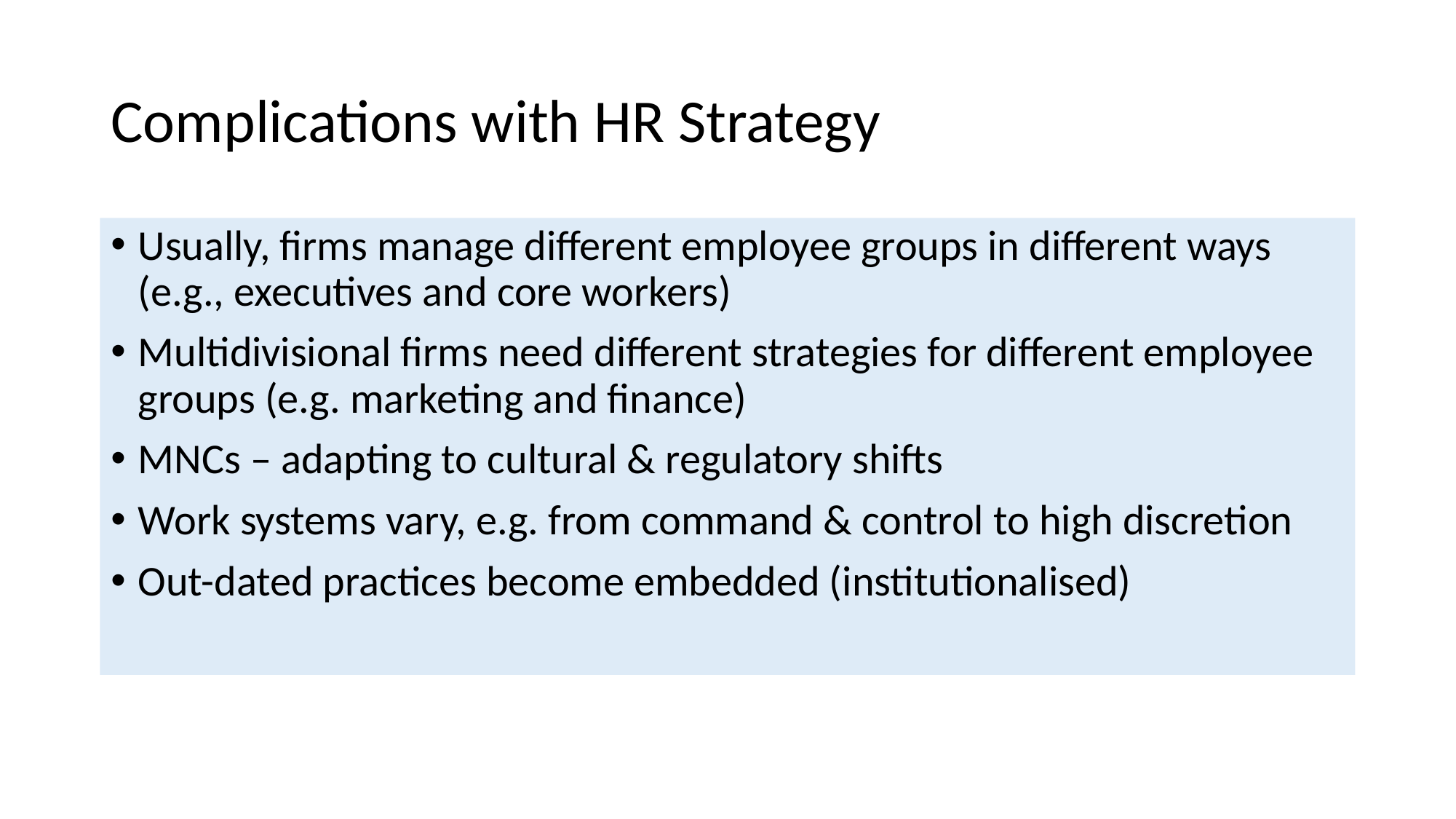

# Complications with HR Strategy
Usually, firms manage different employee groups in different ways (e.g., executives and core workers)
Multidivisional firms need different strategies for different employee groups (e.g. marketing and finance)
MNCs – adapting to cultural & regulatory shifts
Work systems vary, e.g. from command & control to high discretion
Out-dated practices become embedded (institutionalised)